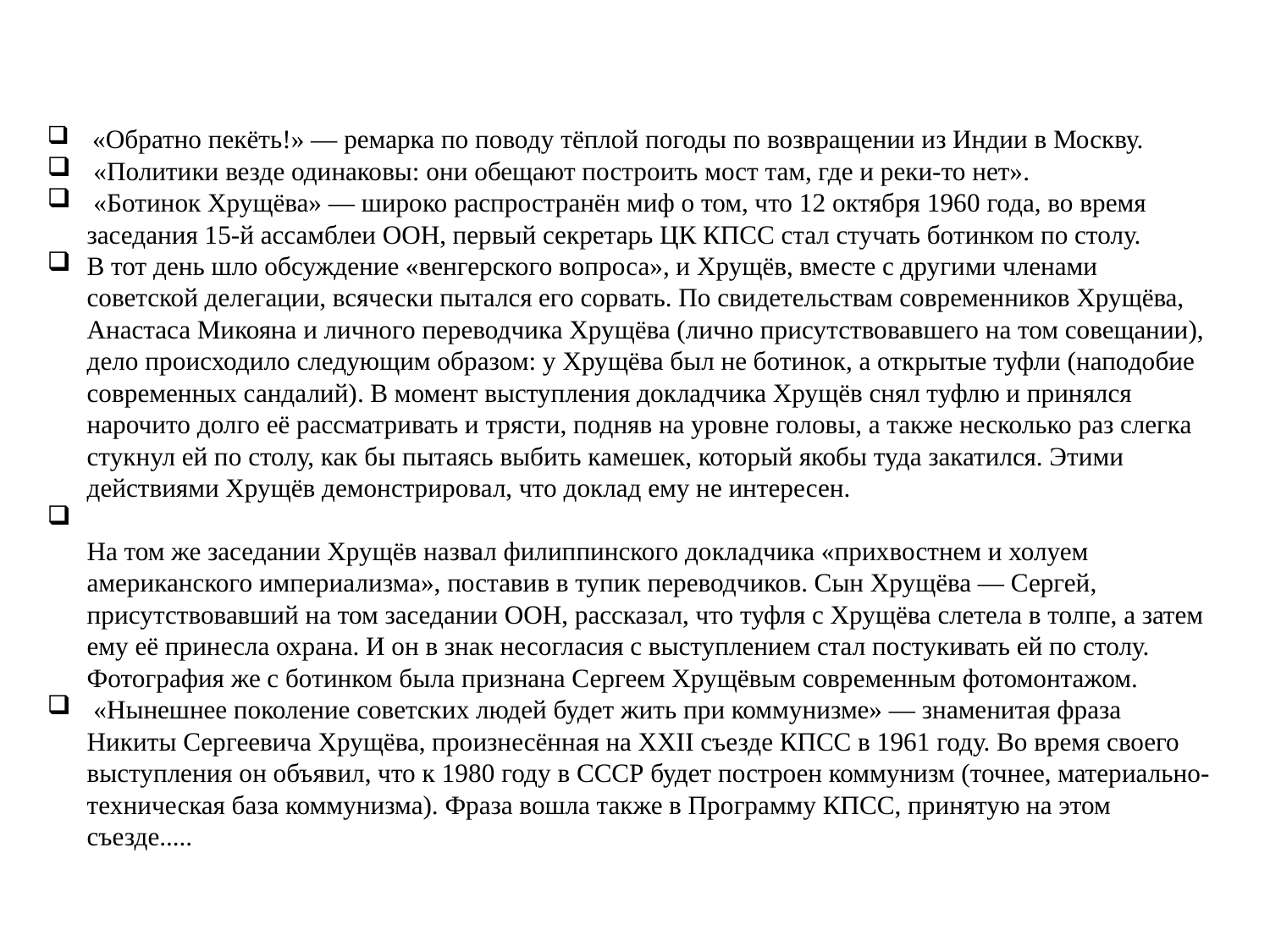

«Обратно пекёть!» — ремарка по поводу тёплой погоды по возвращении из Индии в Москву.
 «Политики везде одинаковы: они обещают построить мост там, где и реки-то нет».
 «Ботинок Хрущёва» — широко распространён миф о том, что 12 октября 1960 года, во время заседания 15-й ассамблеи ООН, первый секретарь ЦК КПСС стал стучать ботинком по столу.
В тот день шло обсуждение «венгерского вопроса», и Хрущёв, вместе с другими членами советской делегации, всячески пытался его сорвать. По свидетельствам современников Хрущёва, Анастаса Микояна и личного переводчика Хрущёва (лично присутствовавшего на том совещании), дело происходило следующим образом: у Хрущёва был не ботинок, а открытые туфли (наподобие современных сандалий). В момент выступления докладчика Хрущёв снял туфлю и принялся нарочито долго её рассматривать и трясти, подняв на уровне головы, а также несколько раз слегка стукнул ей по столу, как бы пытаясь выбить камешек, который якобы туда закатился. Этими действиями Хрущёв демонстрировал, что доклад ему не интересен.
На том же заседании Хрущёв назвал филиппинского докладчика «прихвостнем и холуем американского империализма», поставив в тупик переводчиков. Сын Хрущёва — Сергей, присутствовавший на том заседании ООН, рассказал, что туфля с Хрущёва слетела в толпе, а затем ему её принесла охрана. И он в знак несогласия с выступлением стал постукивать ей по столу. Фотография же с ботинком была признана Сергеем Хрущёвым современным фотомонтажом.
 «Нынешнее поколение советских людей будет жить при коммунизме» — знаменитая фраза Никиты Сергеевича Хрущёва, произнесённая на XXII съезде КПСС в 1961 году. Во время своего выступления он объявил, что к 1980 году в СССР будет построен коммунизм (точнее, материально-техническая база коммунизма). Фраза вошла также в Программу КПСС, принятую на этом съезде.....